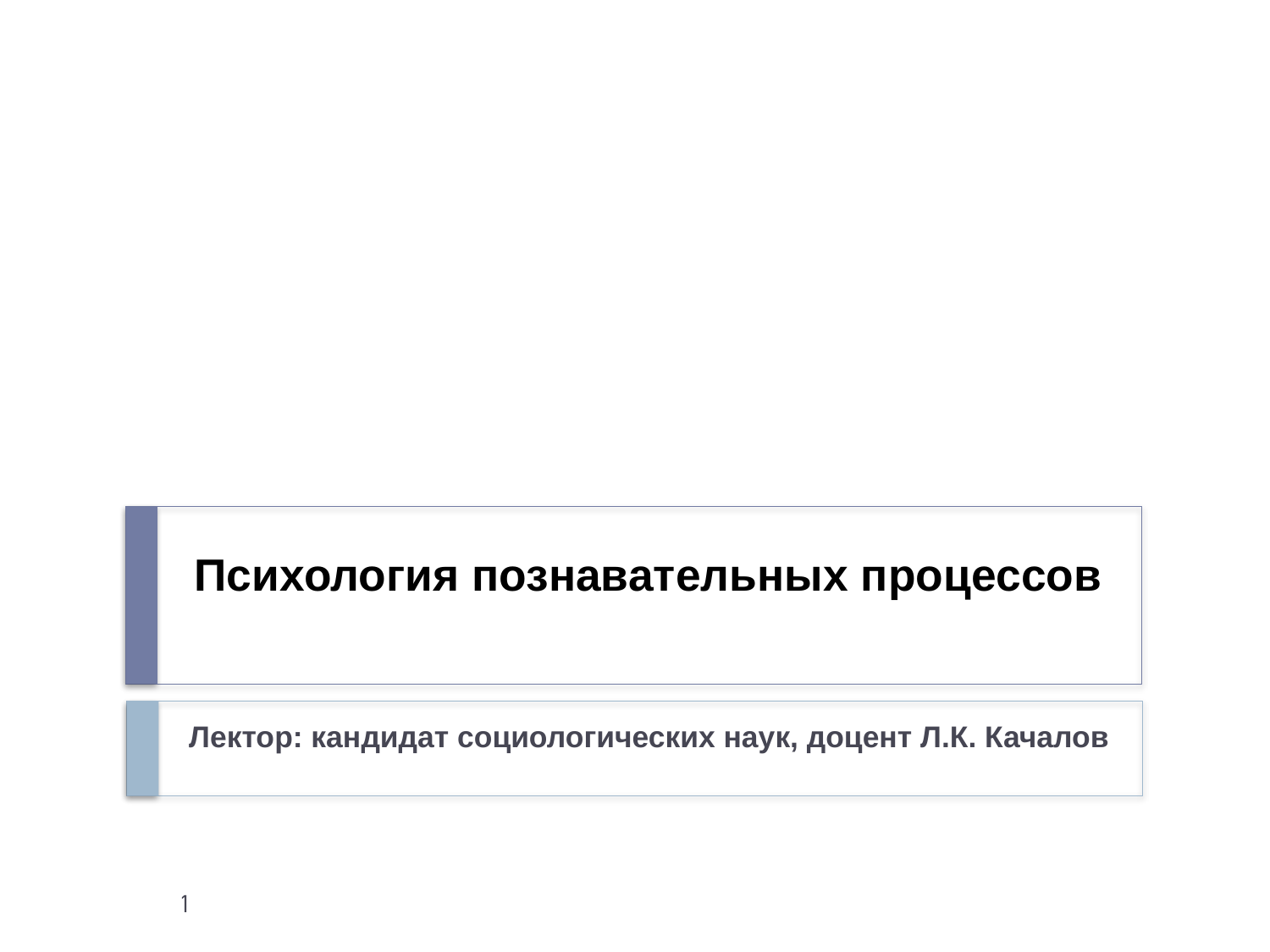

# Психология познавательных процессов
Лектор: кандидат социологических наук, доцент Л.К. Качалов
1